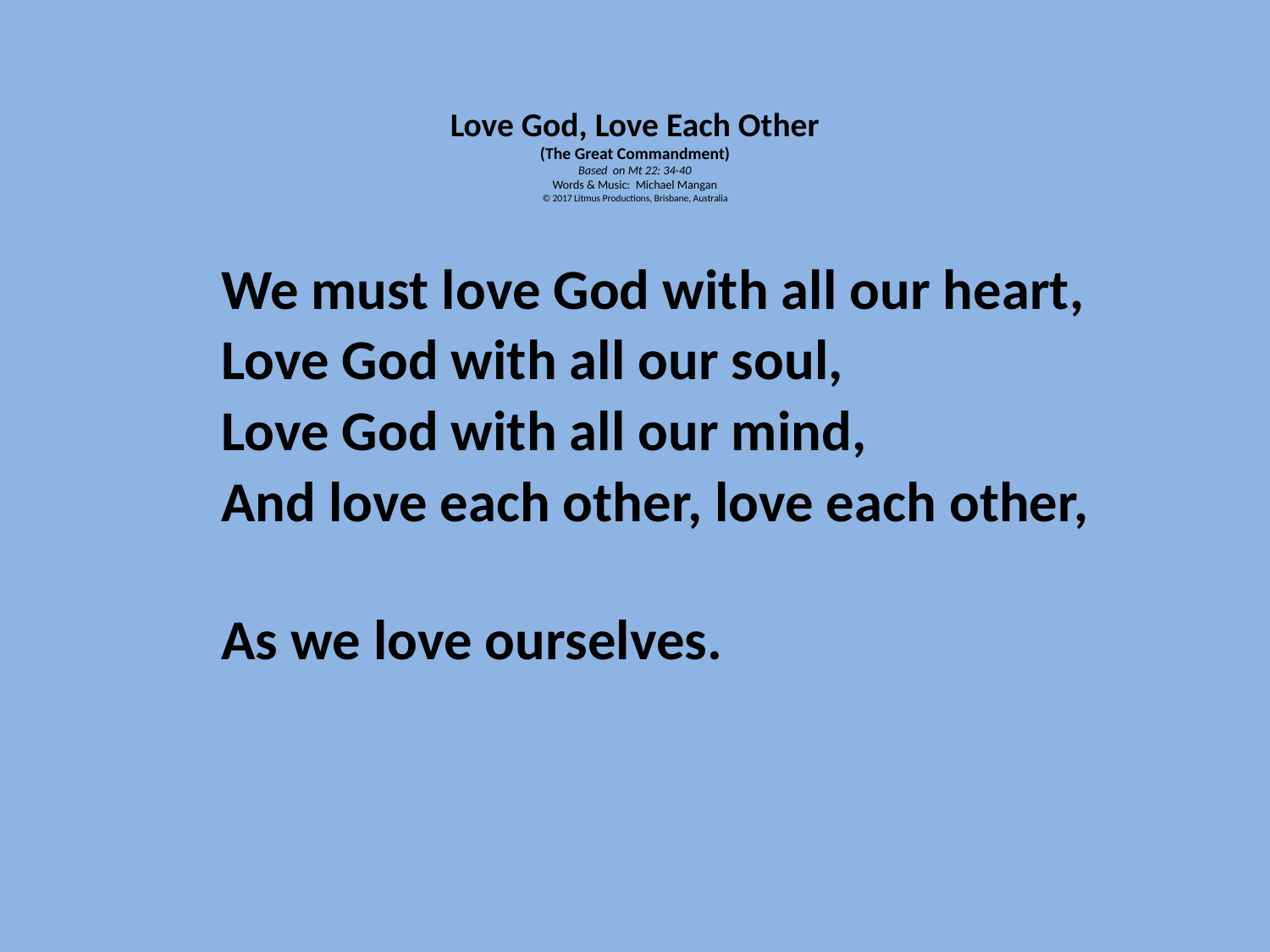

# Love God, Love Each Other (The Great Commandment) Based  on Mt 22: 34-40 Words & Music:  Michael Mangan © 2017 Litmus Productions, Brisbane, Australia
We must love God with all our heart,
Love God with all our soul,
Love God with all our mind,
And love each other, love each other,
As we love ourselves.